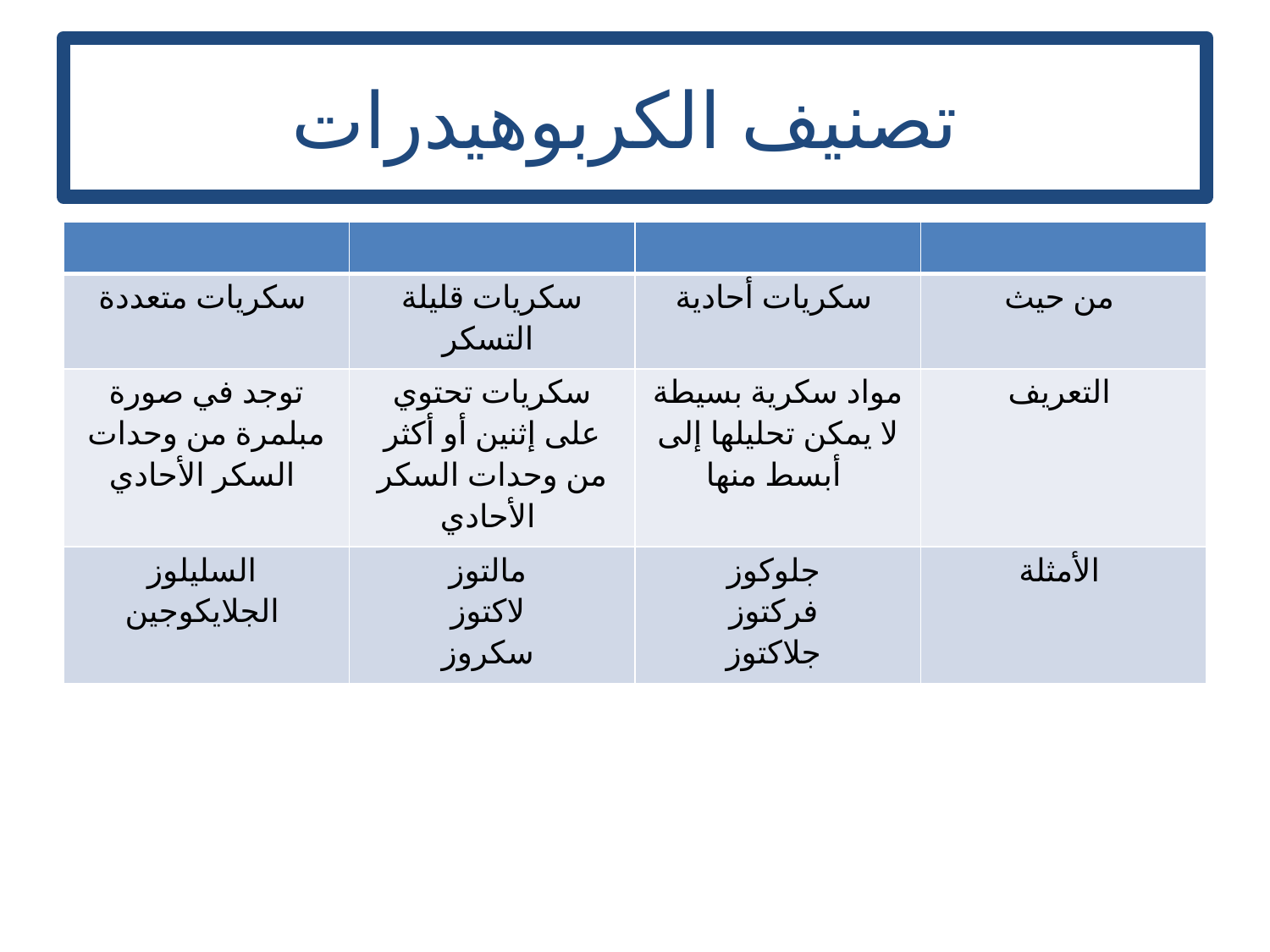

# تصنيف الكربوهيدرات
|  |  |  |  |
| --- | --- | --- | --- |
| سكريات متعددة | سكريات قليلة التسكر | سكريات أحادية | من حيث |
| توجد في صورة مبلمرة من وحدات السكر الأحادي | سكريات تحتوي على إثنين أو أكثر من وحدات السكر الأحادي | مواد سكرية بسيطة لا يمكن تحليلها إلى أبسط منها | التعريف |
| السليلوز الجلايكوجين | مالتوز لاكتوز سكروز | جلوكوز فركتوز جلاكتوز | الأمثلة |